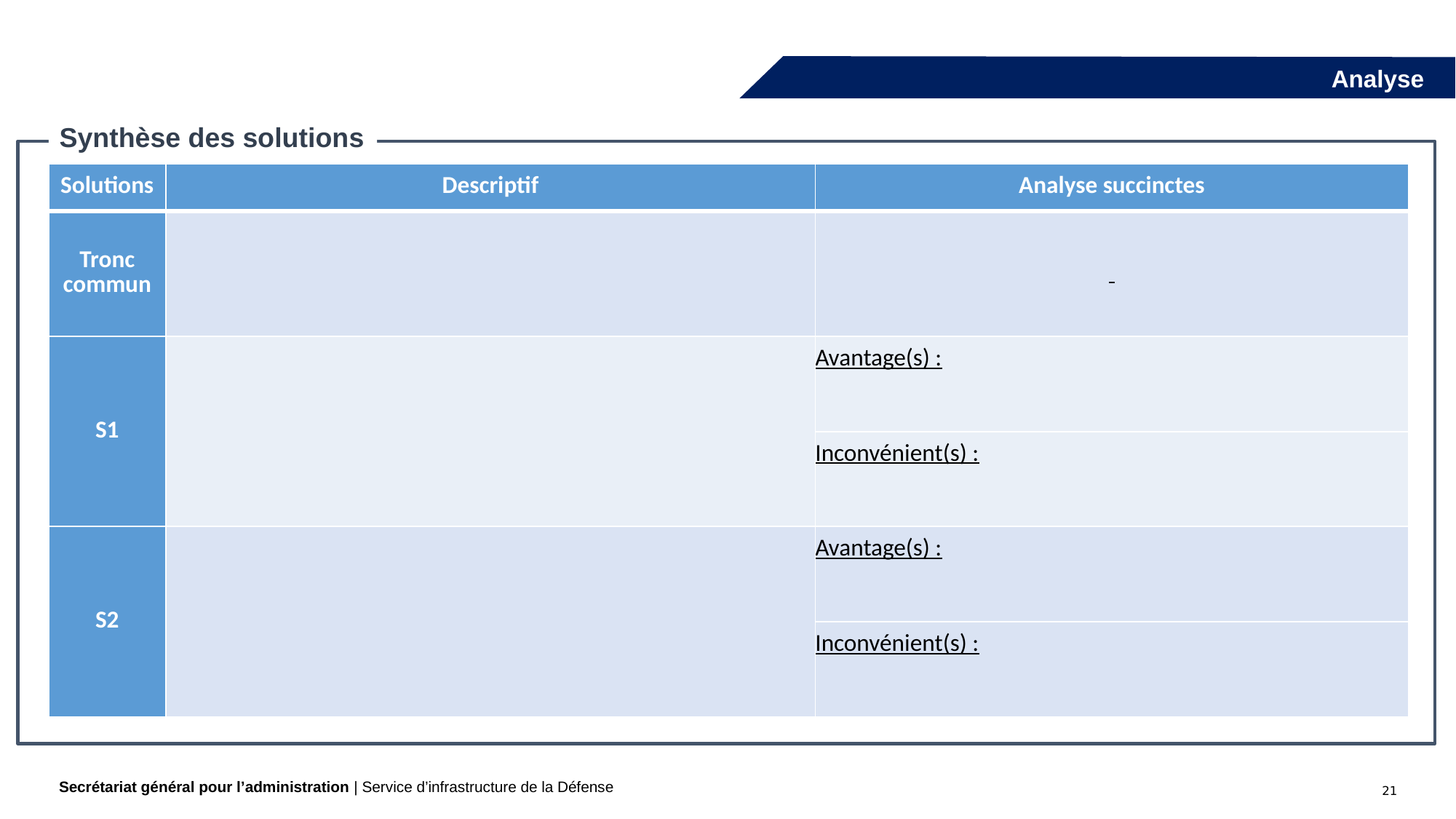

Analyse
Synthèse des solutions

| Solutions | Descriptif | Analyse succinctes |
| --- | --- | --- |
| Tronc commun |  |  |
| S1 |  | Avantage(s) : |
|  |  | Inconvénient(s) : |
| S2 |  | Avantage(s) : |
|  |  | Inconvénient(s) : |
21